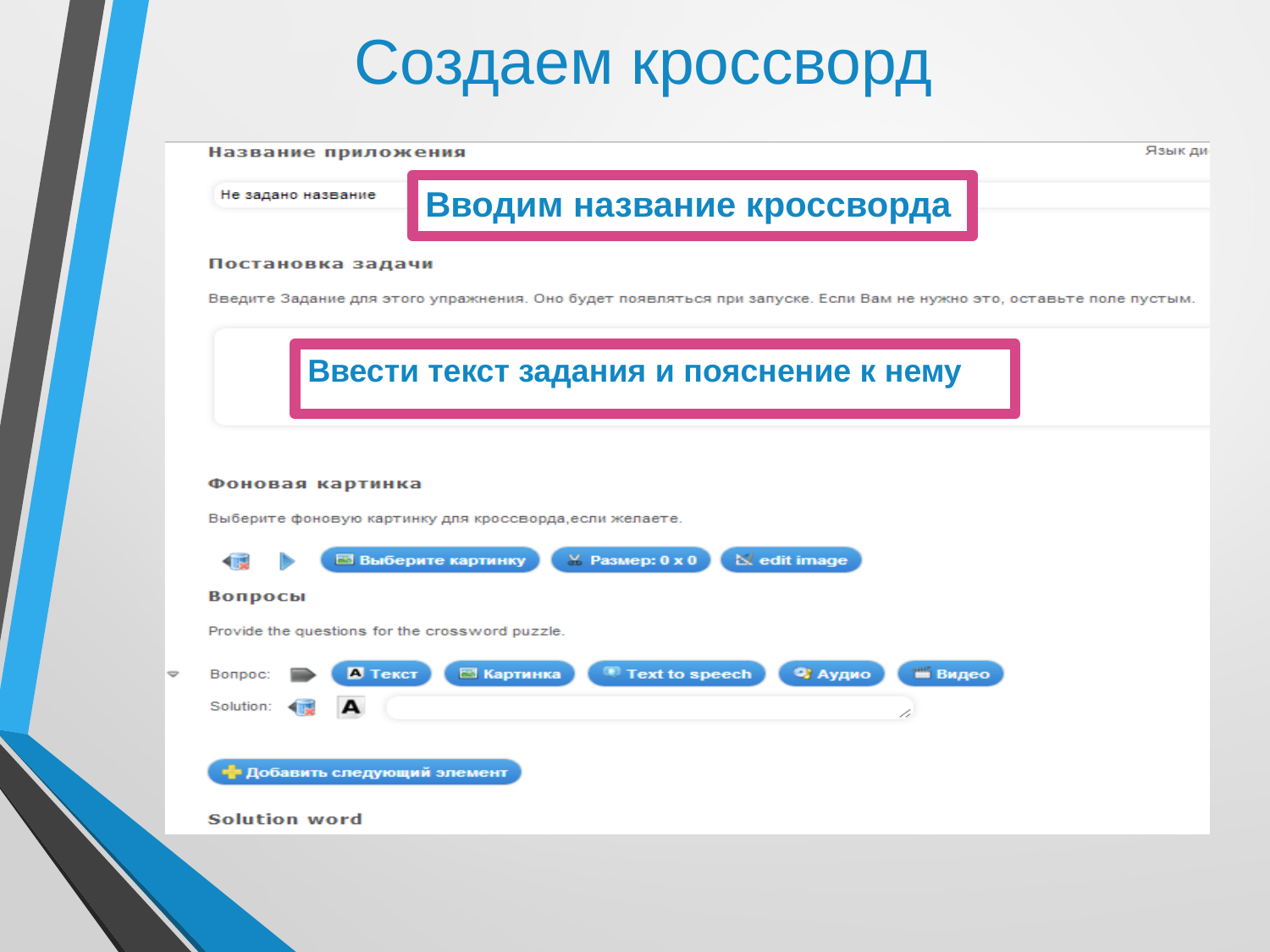

Создаем кроссворд

Вводим название кроссворда
Ввести текст задания и пояснение к нему